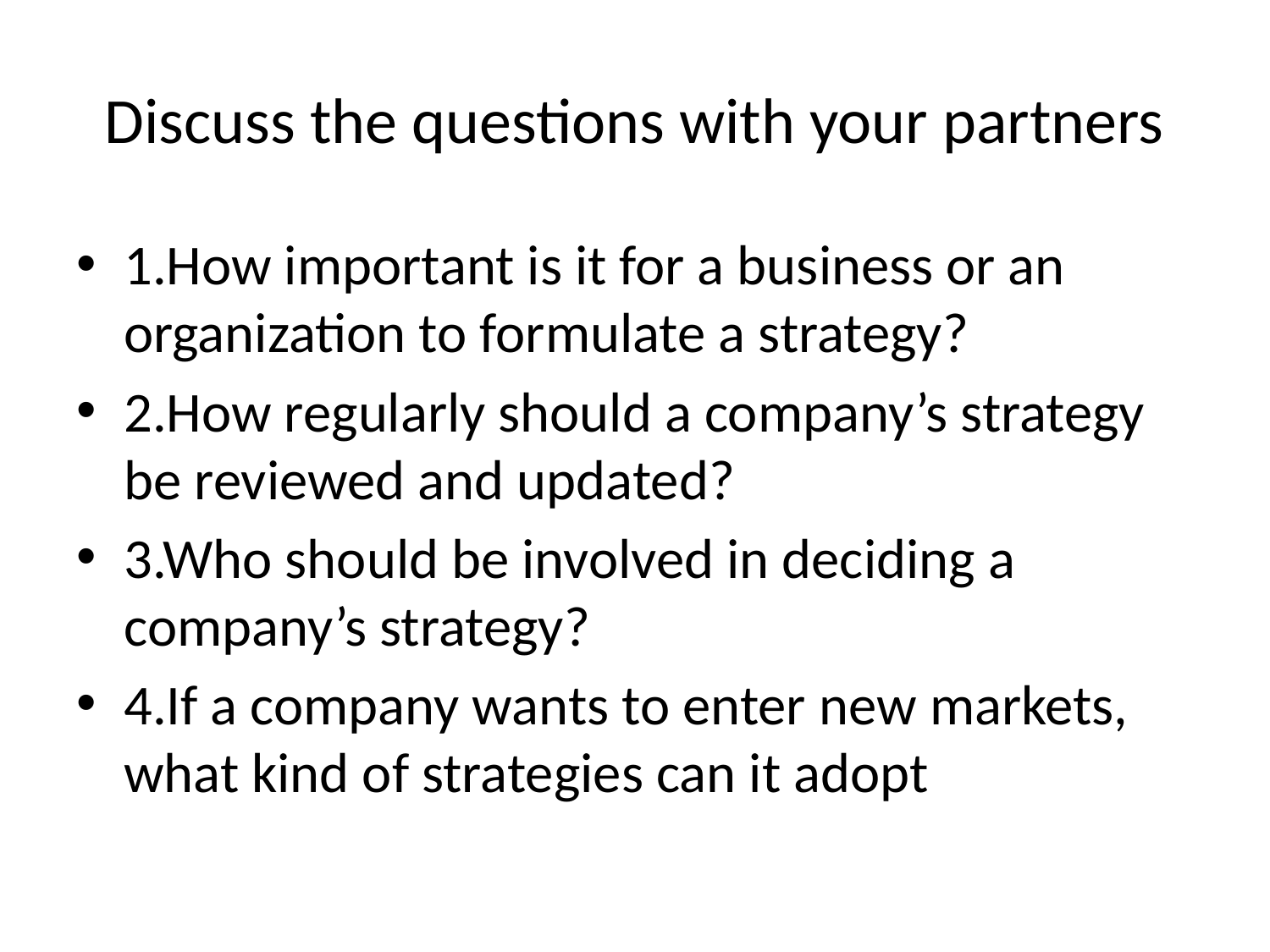

# Discuss the questions with your partners
1.How important is it for a business or an organization to formulate a strategy?
2.How regularly should a company’s strategy be reviewed and updated?
3.Who should be involved in deciding a company’s strategy?
4.If a company wants to enter new markets, what kind of strategies can it adopt